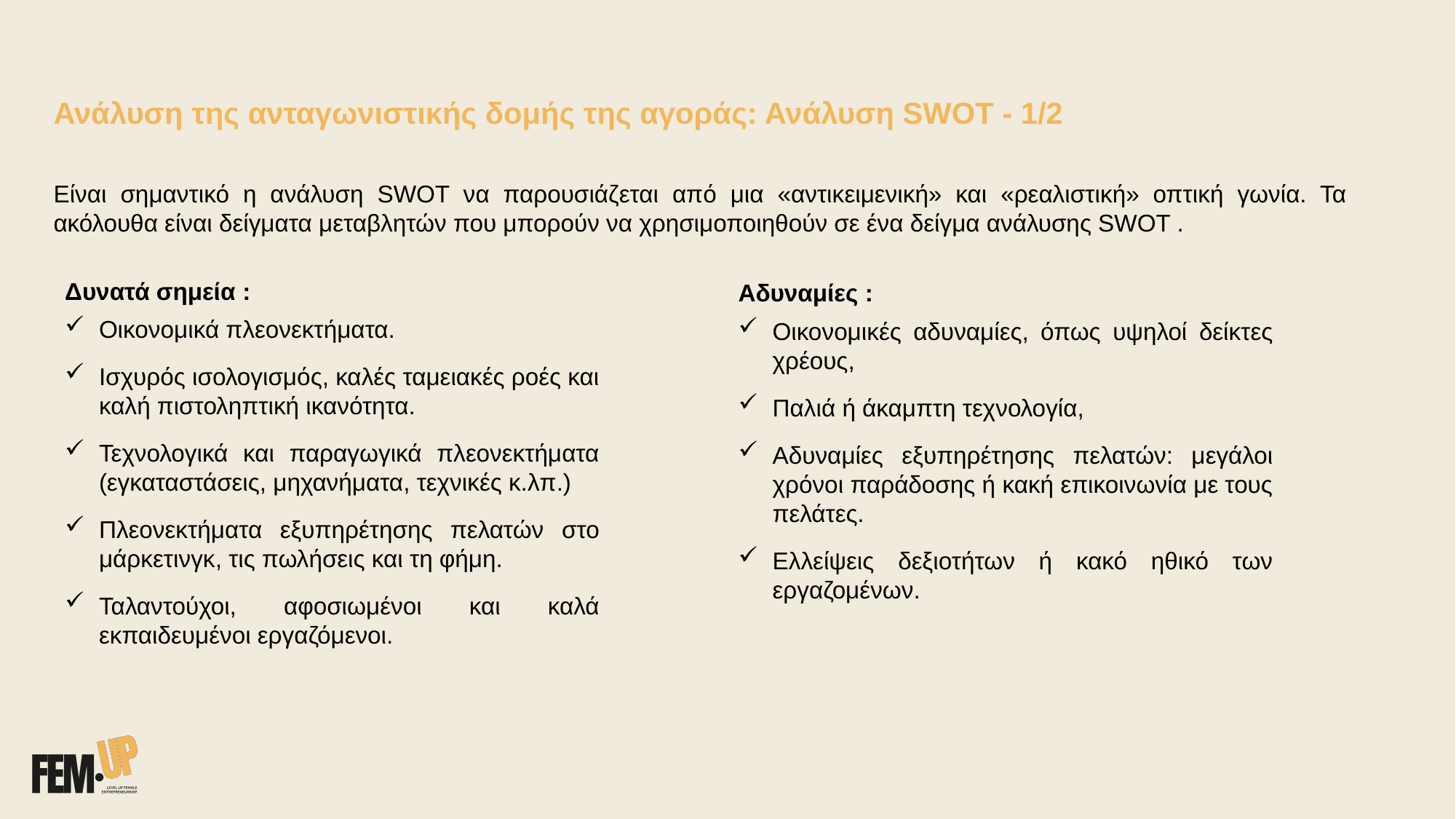

Ανάλυση της ανταγωνιστικής δομής της αγοράς: Ανάλυση SWOT - 1/2
Είναι σημαντικό η ανάλυση SWOT να παρουσιάζεται από μια «αντικειμενική» και «ρεαλιστική» οπτική γωνία. Τα ακόλουθα είναι δείγματα μεταβλητών που μπορούν να χρησιμοποιηθούν σε ένα δείγμα ανάλυσης SWOT .
Δυνατά σημεία : ​
Οικονομικά πλεονεκτήματα.
Ισχυρός ισολογισμός, καλές ταμειακές ροές και καλή πιστοληπτική ικανότητα.
Τεχνολογικά και παραγωγικά πλεονεκτήματα (εγκαταστάσεις, μηχανήματα, τεχνικές κ.λπ.)
Πλεονεκτήματα εξυπηρέτησης πελατών στο μάρκετινγκ, τις πωλήσεις και τη φήμη.
Ταλαντούχοι, αφοσιωμένοι και καλά εκπαιδευμένοι εργαζόμενοι.
Αδυναμίες :​
Οικονομικές αδυναμίες, όπως υψηλοί δείκτες χρέους,
Παλιά ή άκαμπτη τεχνολογία,
Αδυναμίες εξυπηρέτησης πελατών: μεγάλοι χρόνοι παράδοσης ή κακή επικοινωνία με τους πελάτες.
Ελλείψεις δεξιοτήτων ή κακό ηθικό των εργαζομένων.